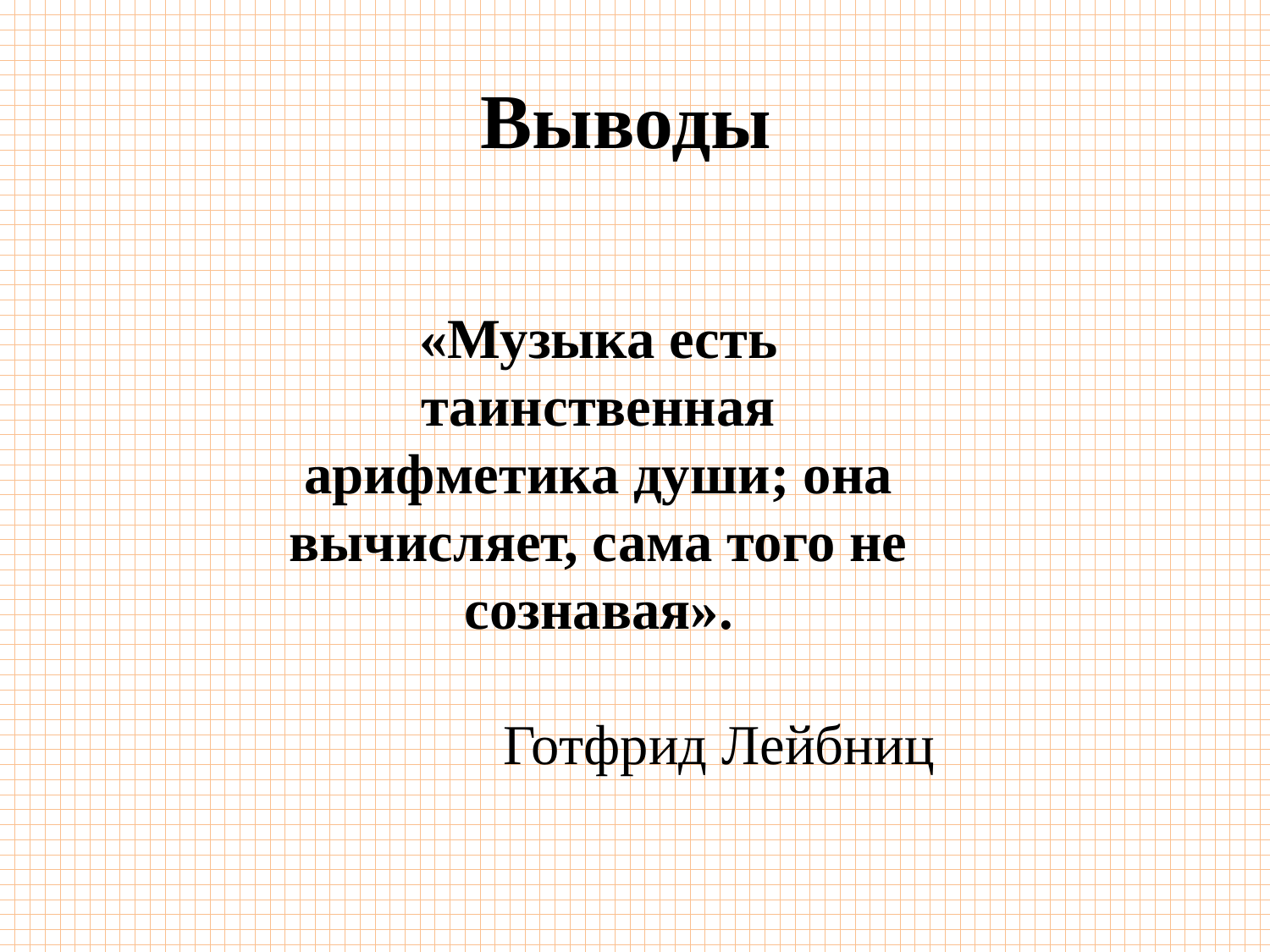

# Выводы

«Музыка есть таинственная арифметика души; она вычисляет, сама того не сознавая».
                 Готфрид Лейбниц